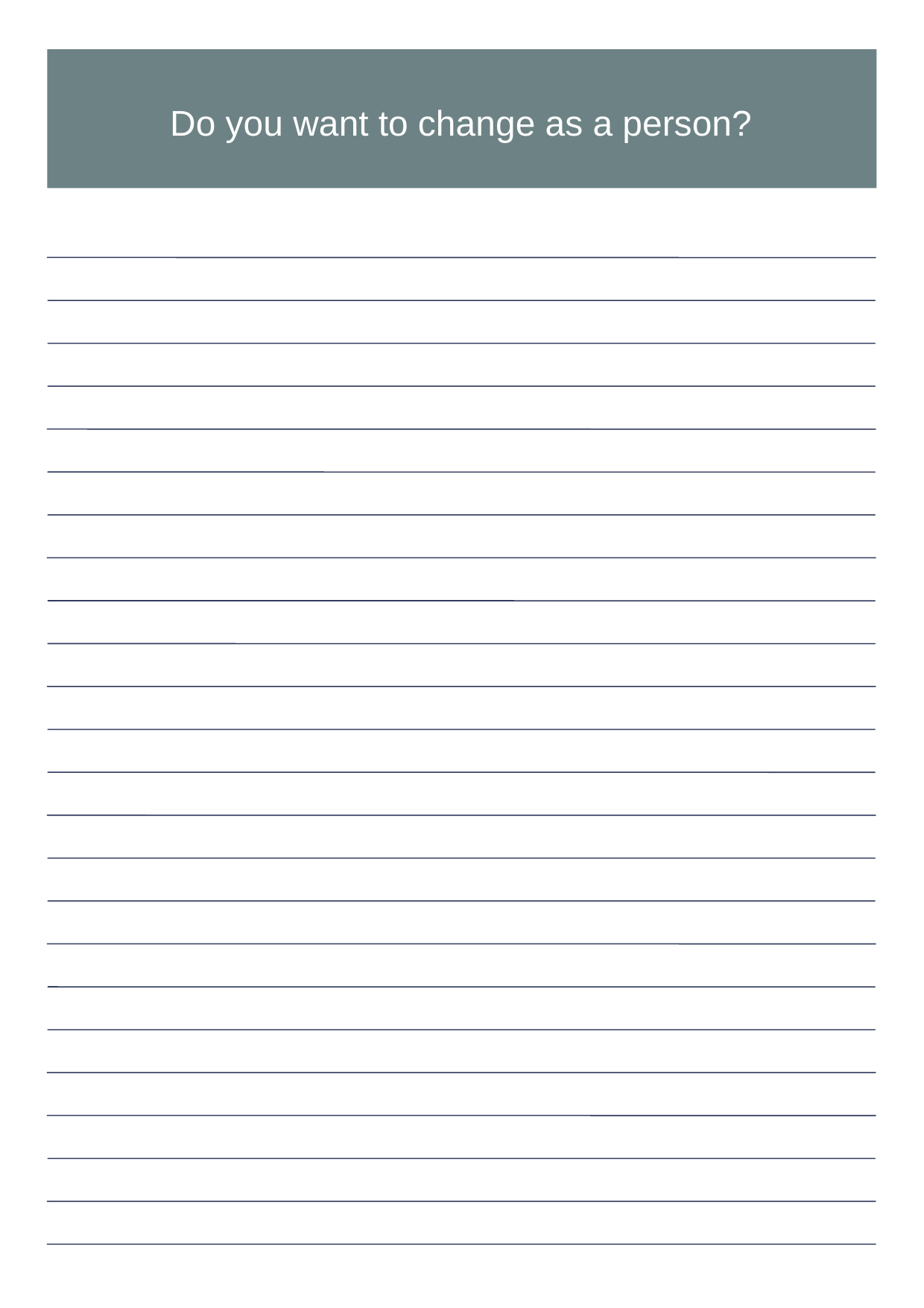

Do you want to change as a person?